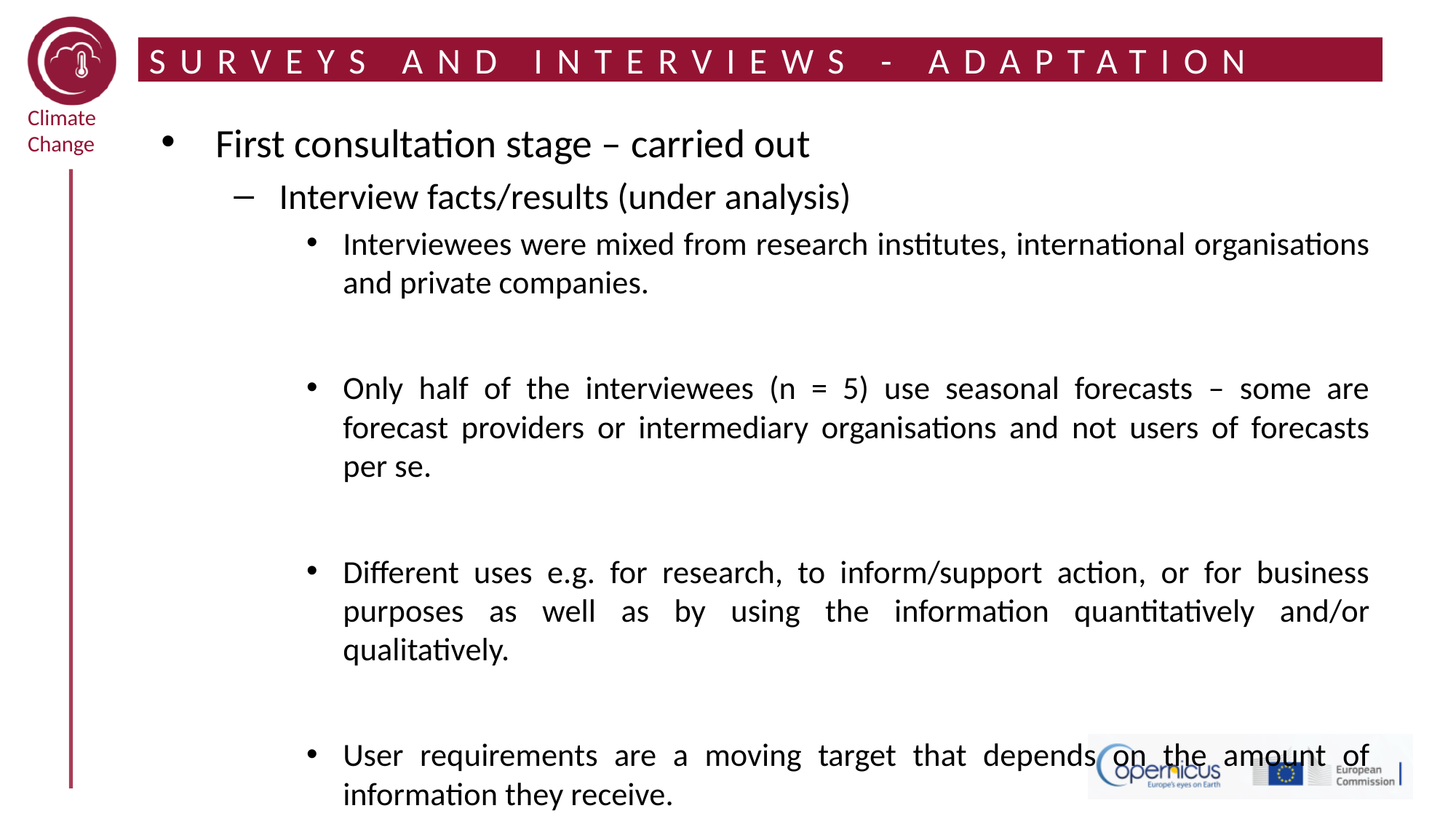

# SURVEYS AND INTERVIEWS - ADAPTATION
First consultation stage – carried out
Interview facts/results (under analysis)
Interviewees were mixed from research institutes, international organisations and private companies.

Only half of the interviewees (n = 5) use seasonal forecasts – some are forecast providers or intermediary organisations and not users of forecasts per se.

Different uses e.g. for research, to inform/support action, or for business purposes as well as by using the information quantitatively and/or qualitatively.

User requirements are a moving target that depends on the amount of information they receive.